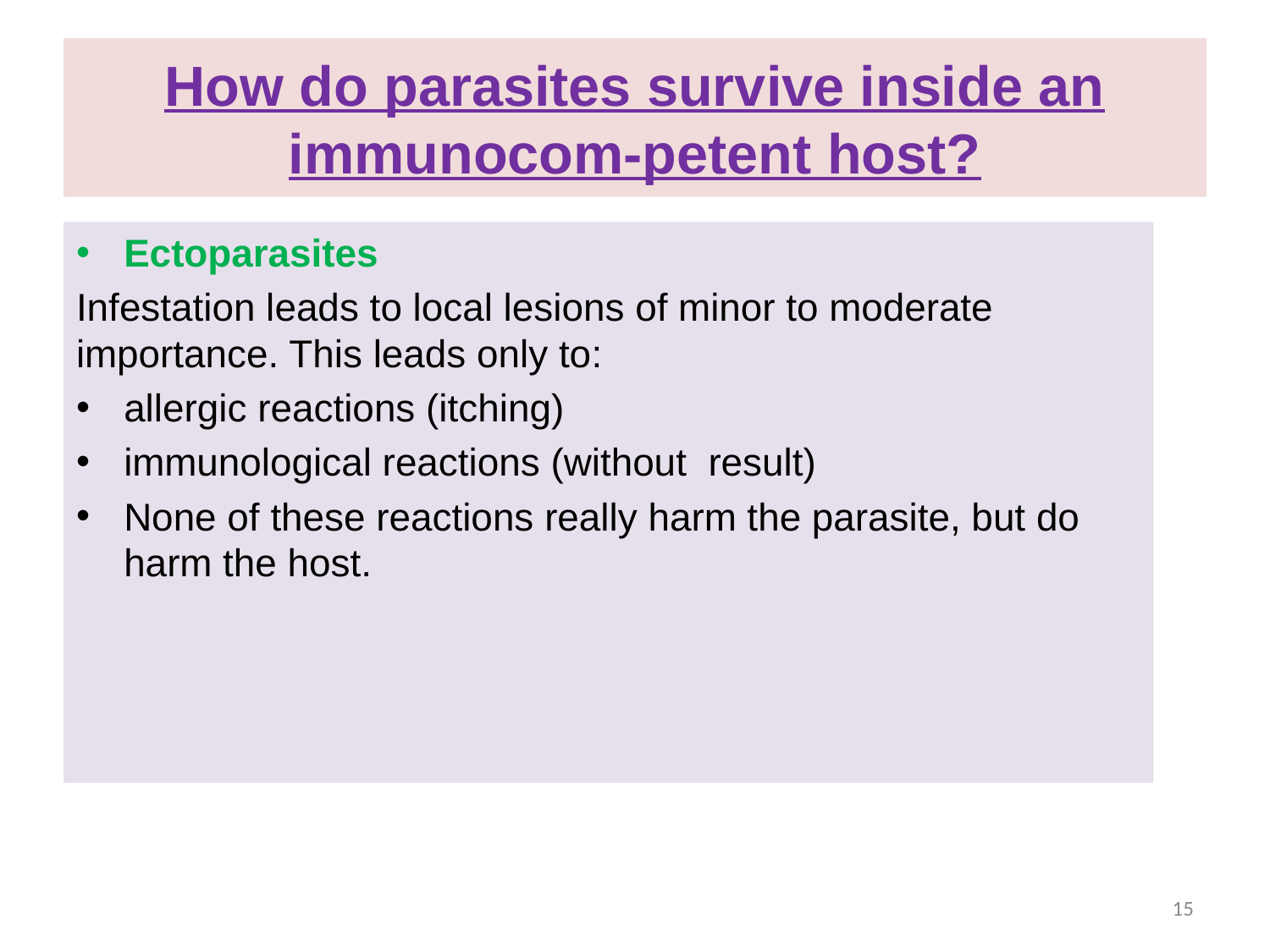

# How do parasites survive inside an immunocom-petent host?
Ectoparasites
Infestation leads to local lesions of minor to moderate importance. This leads only to:
allergic reactions (itching)
immunological reactions (without  result)
None of these reactions really harm the parasite, but do harm the host.

15